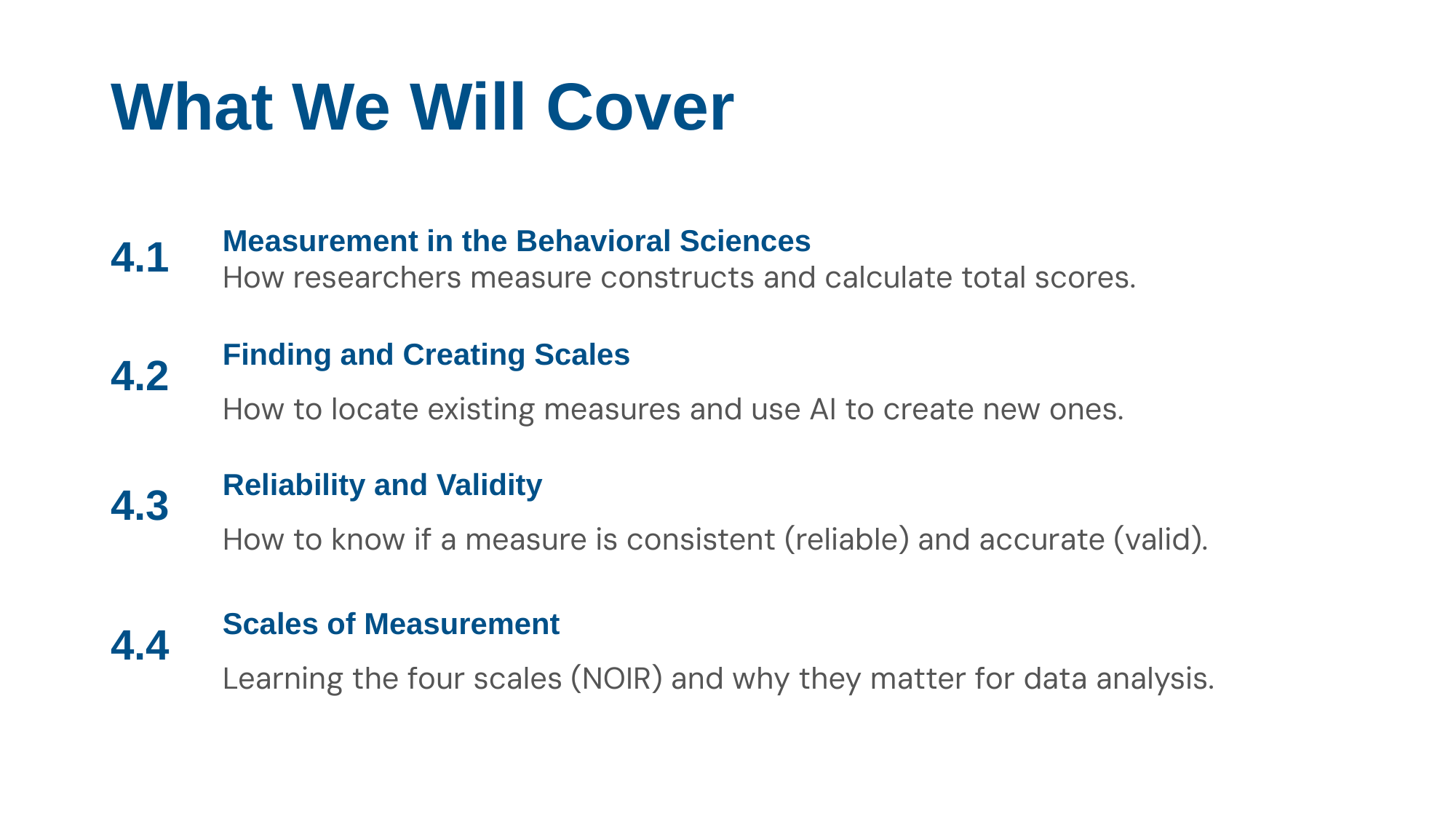

# What We Will Cover
Measurement in the Behavioral Sciences
How researchers measure constructs and calculate total scores.
4.1
Finding and Creating Scales
How to locate existing measures and use AI to create new ones.
4.2
Reliability and Validity
How to know if a measure is consistent (reliable) and accurate (valid).
4.3
Scales of Measurement
Learning the four scales (NOIR) and why they matter for data analysis.
4.4